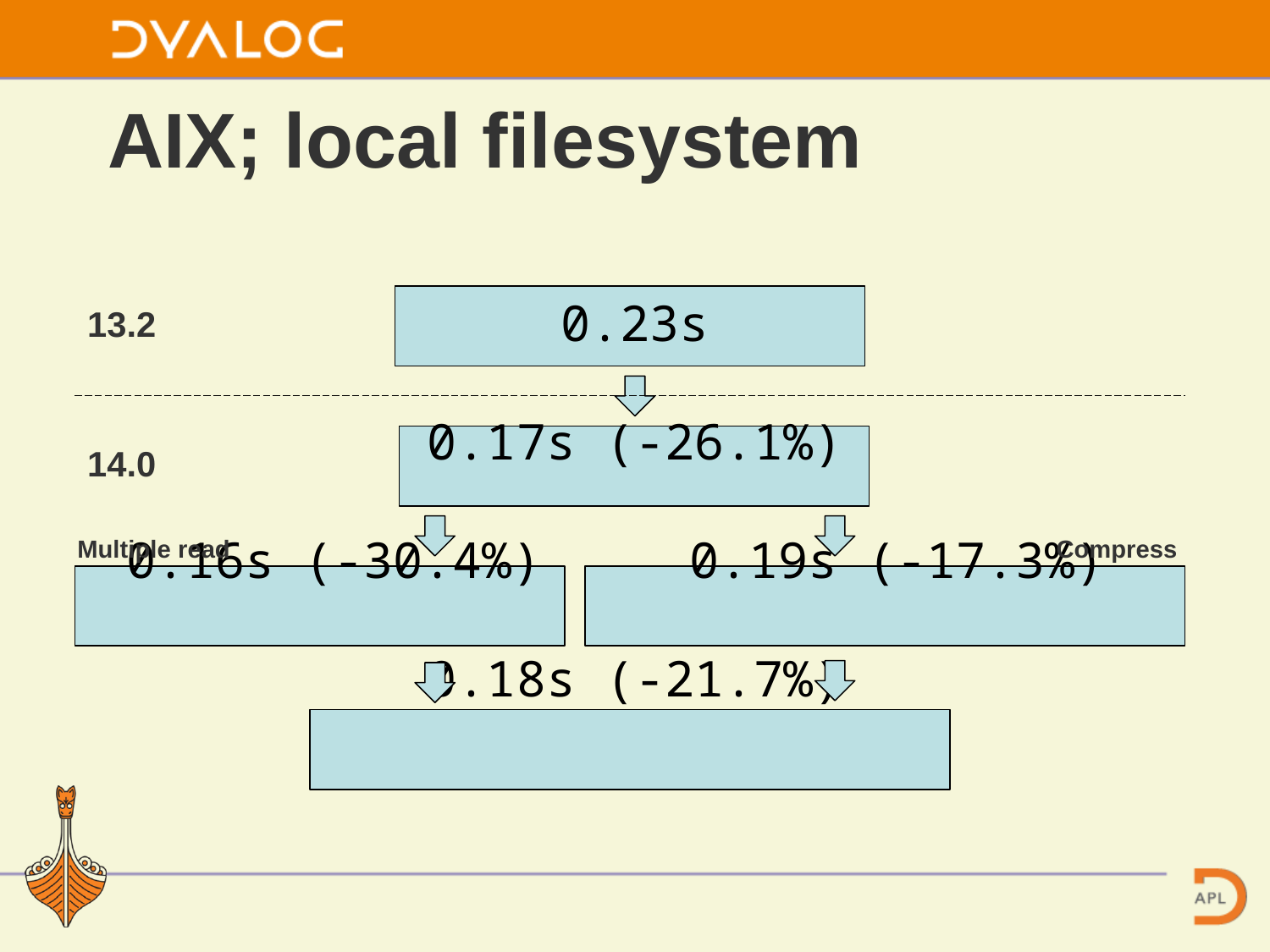

# AIX; local filesystem
0.23s

0.17s (-26.1%)

  0.16s (-30.4%)     0.19s (-17.3%)

0.18s (-21.7%)

13.2

14.0

Multiple read
Compress